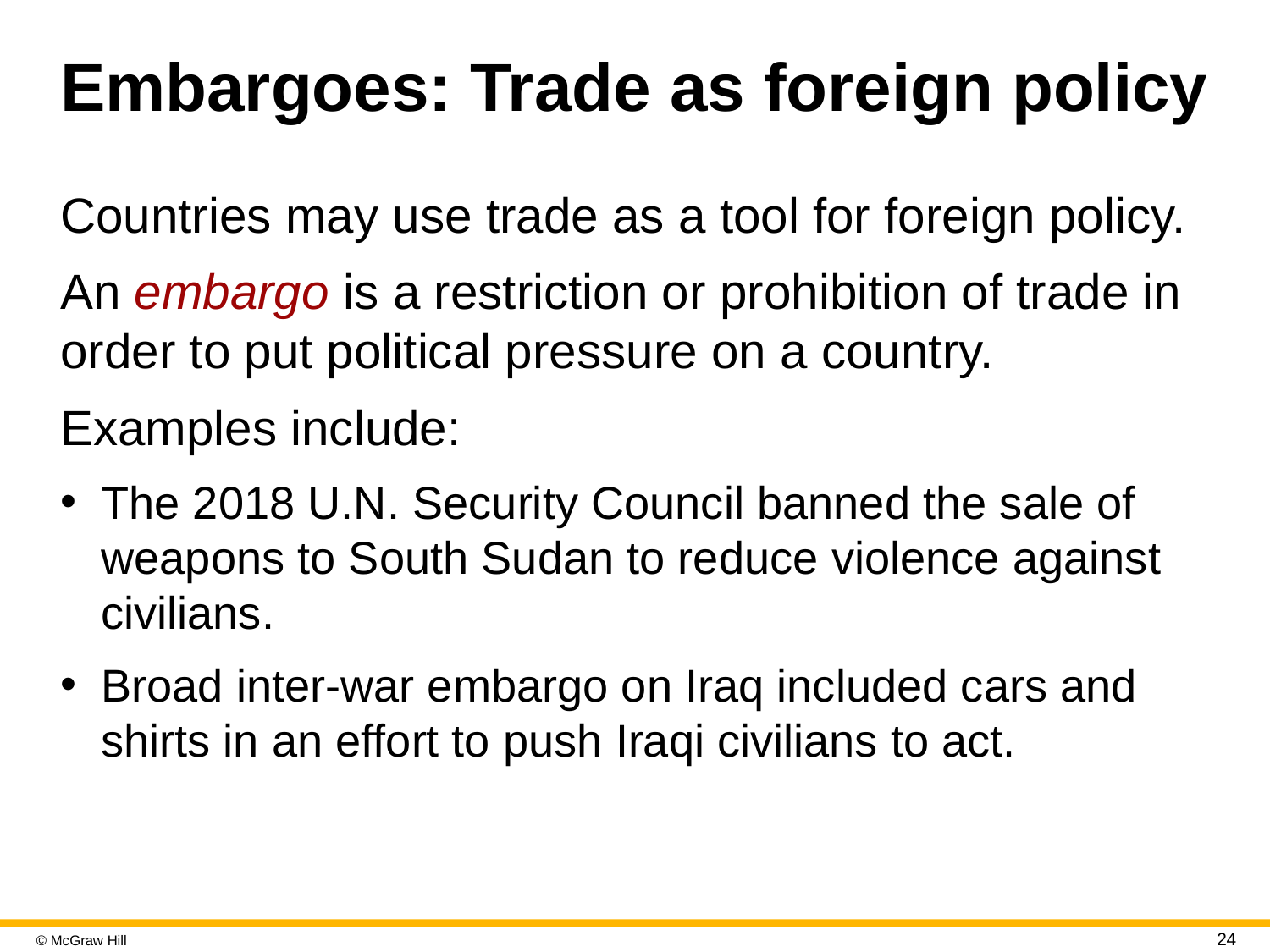

# Embargoes: Trade as foreign policy
Countries may use trade as a tool for foreign policy.
An embargo is a restriction or prohibition of trade in order to put political pressure on a country.
Examples include:
The 2018 U.N. Security Council banned the sale of weapons to South Sudan to reduce violence against civilians.
Broad inter-war embargo on Iraq included cars and shirts in an effort to push Iraqi civilians to act.